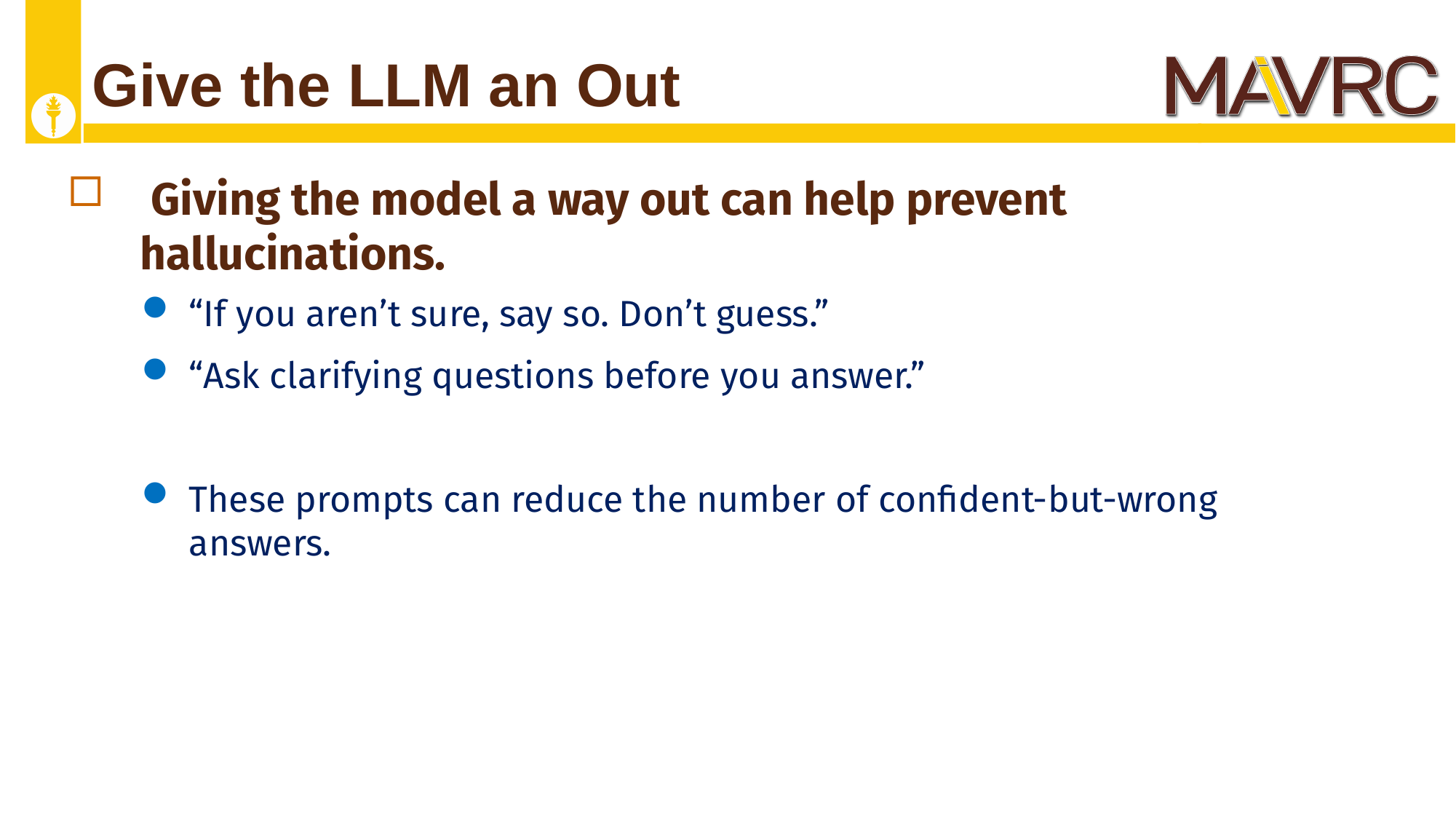

# Give the LLM an Out
 Giving the model a way out can help prevent hallucinations.
“If you aren’t sure, say so. Don’t guess.”
“Ask clarifying questions before you answer.”

These prompts can reduce the number of confident-but-wrong answers.